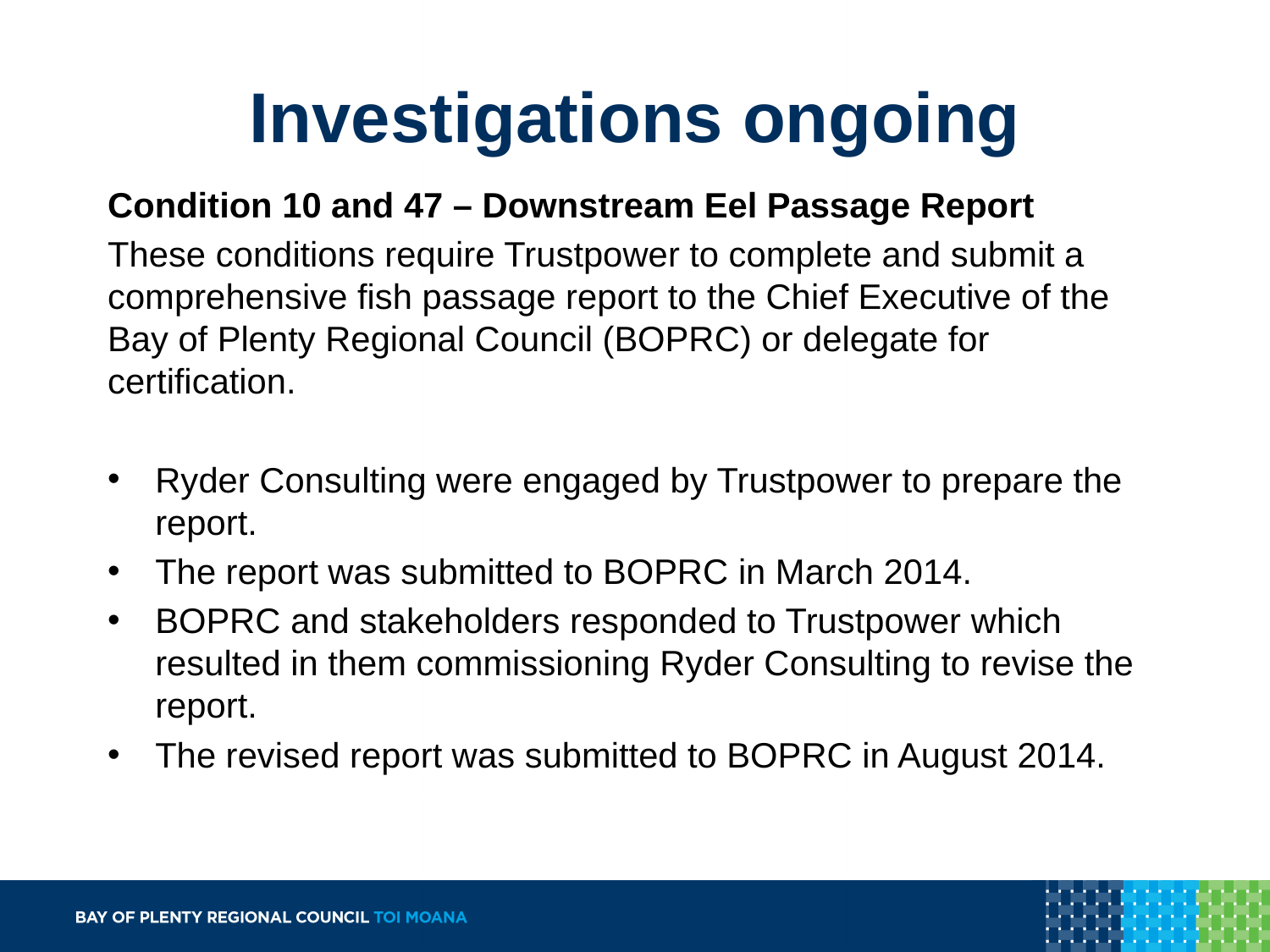

# Investigations ongoing
Condition 10 and 47 – Downstream Eel Passage Report
These conditions require Trustpower to complete and submit a comprehensive fish passage report to the Chief Executive of the Bay of Plenty Regional Council (BOPRC) or delegate for certification.

Ryder Consulting were engaged by Trustpower to prepare the report.
The report was submitted to BOPRC in March 2014.
BOPRC and stakeholders responded to Trustpower which resulted in them commissioning Ryder Consulting to revise the report.
The revised report was submitted to BOPRC in August 2014.